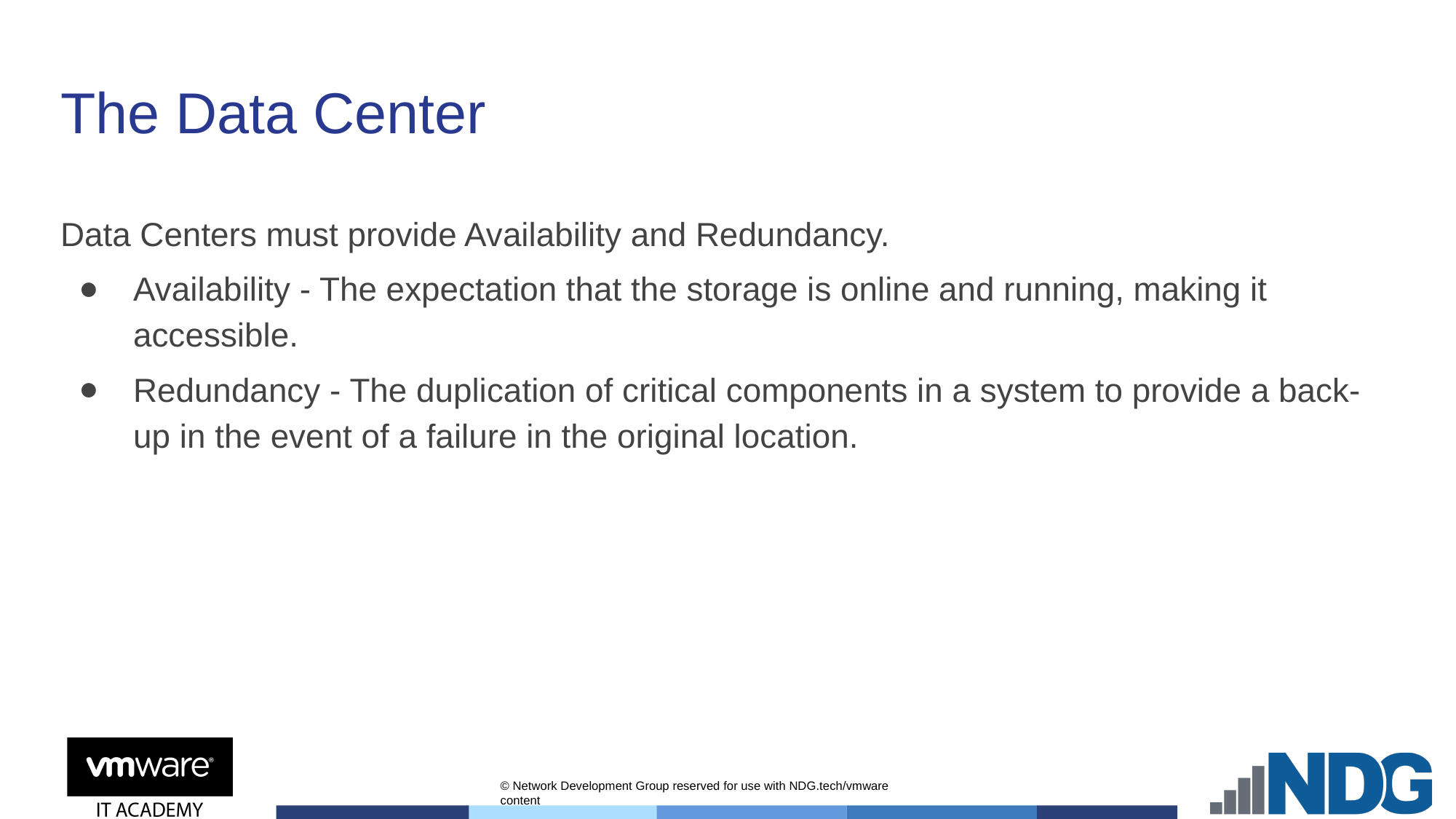

# The Data Center
Data Centers must provide Availability and Redundancy.
Availability - The expectation that the storage is online and running, making it accessible.
Redundancy - The duplication of critical components in a system to provide a back-up in the event of a failure in the original location.